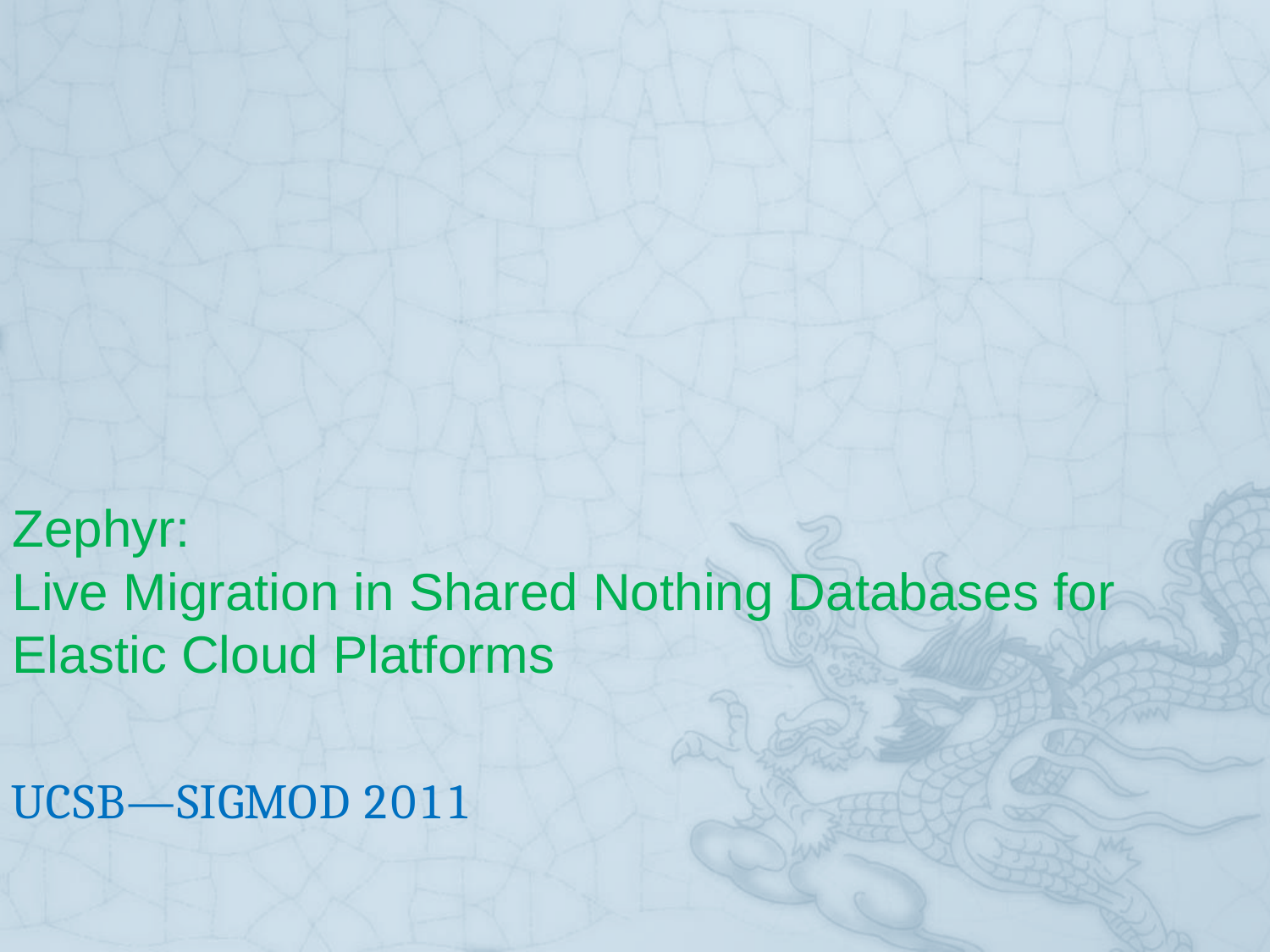

# Zephyr: Live Migration in Shared Nothing Databases for Elastic Cloud Platforms
UCSB—SIGMOD 2011